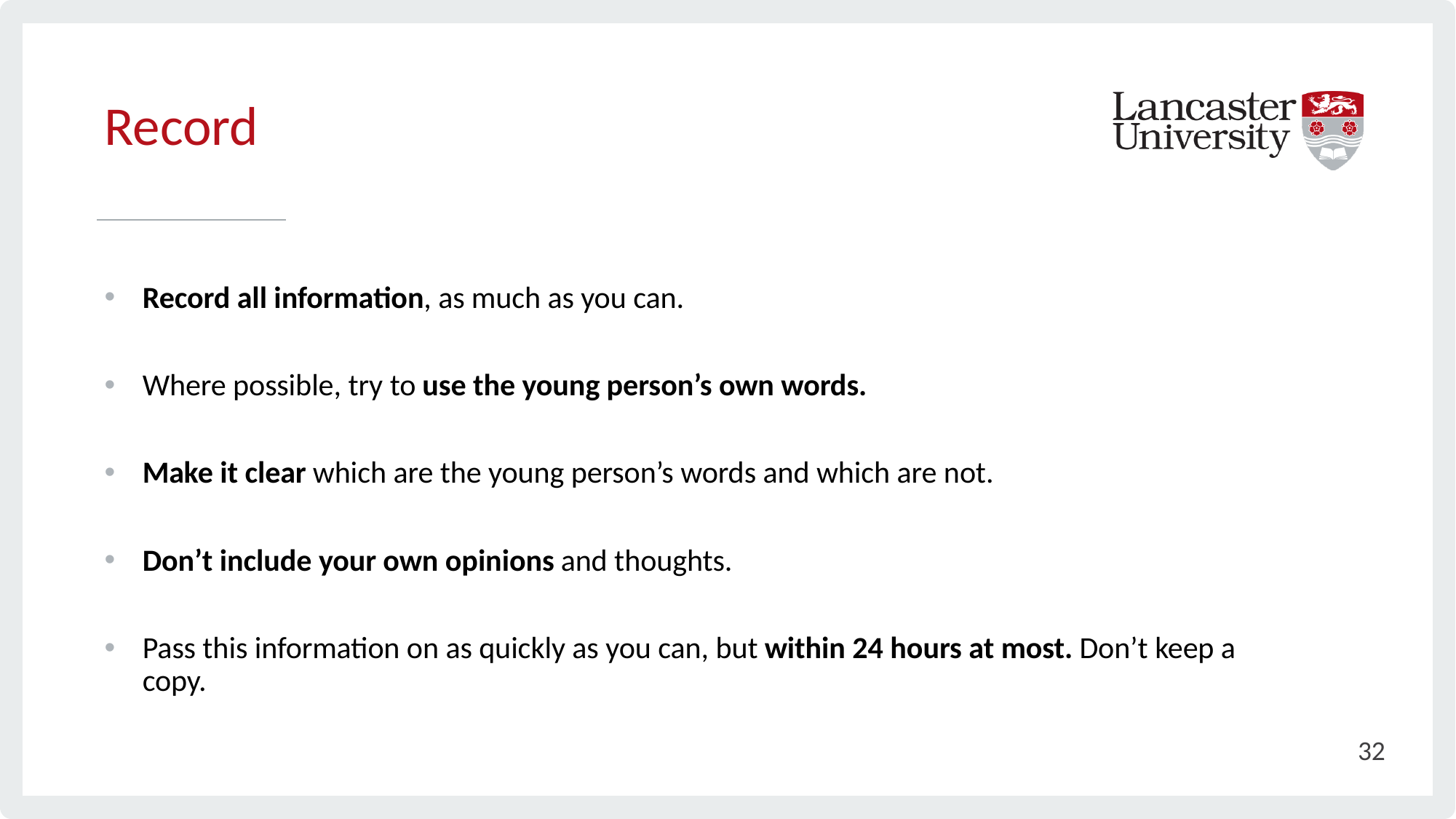

# Record
Record all information, as much as you can.

Where possible, try to use the young person’s own words.

Make it clear which are the young person’s words and which are not.

Don’t include your own opinions and thoughts.

Pass this information on as quickly as you can, but within 24 hours at most. Don’t keep a copy.

32